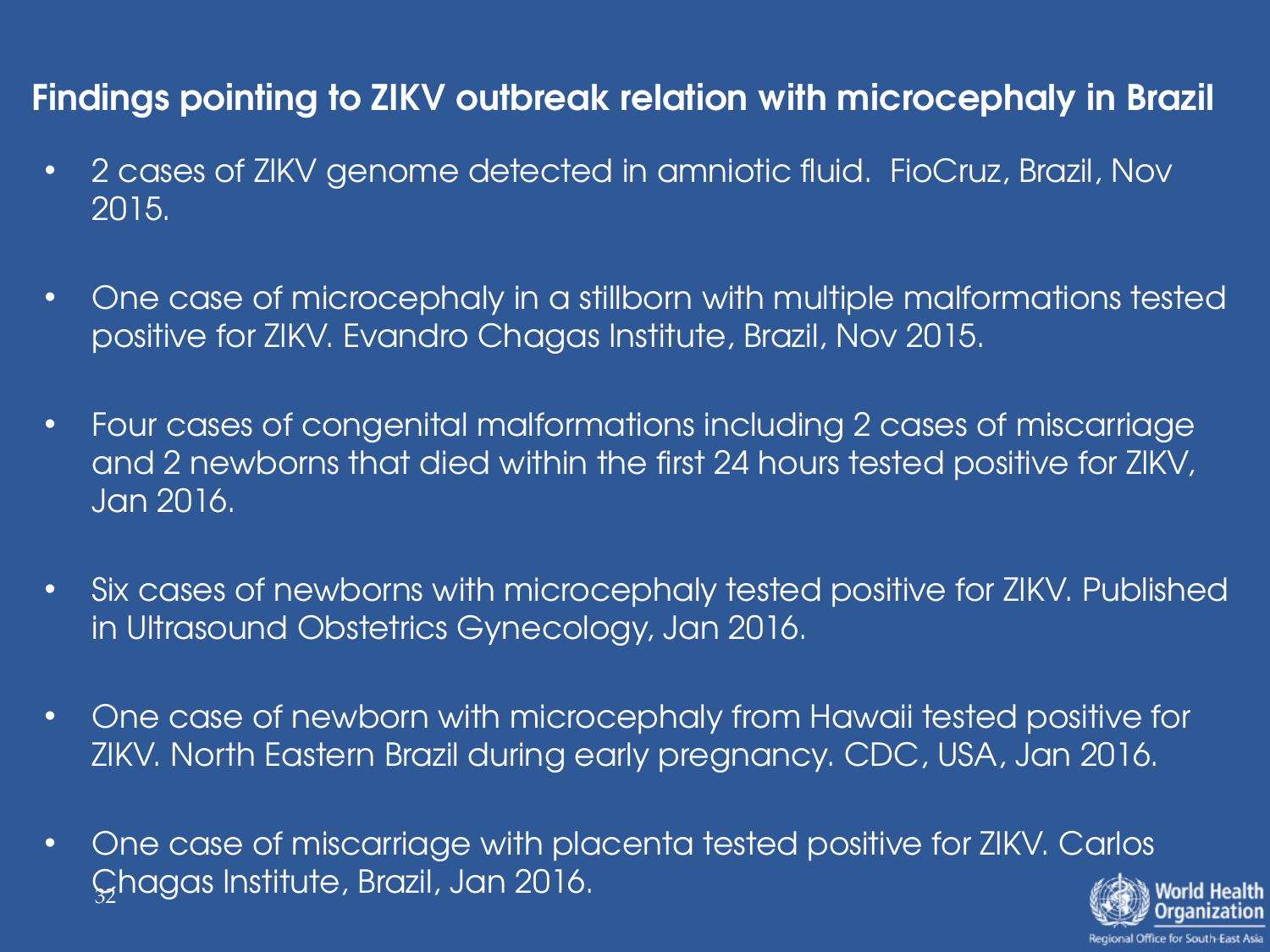

# Findings pointing to ZIKV outbreak relation with microcephaly in Brazil
2 cases of ZIKV genome detected in amniotic fluid.  FioCruz, Brazil, Nov 2015.

One case of microcephaly in a stillborn with multiple malformations tested positive for ZIKV. Evandro Chagas Institute, Brazil, Nov 2015.

Four cases of congenital malformations including 2 cases of miscarriage and 2 newborns that died within the first 24 hours tested positive for ZIKV, Jan 2016.

Six cases of newborns with microcephaly tested positive for ZIKV. Published in Ultrasound Obstetrics Gynecology, Jan 2016.

One case of newborn with microcephaly from Hawaii tested positive for ZIKV. North Eastern Brazil during early pregnancy. CDC, USA, Jan 2016.

One case of miscarriage with placenta tested positive for ZIKV. Carlos Chagas Institute, Brazil, Jan 2016.